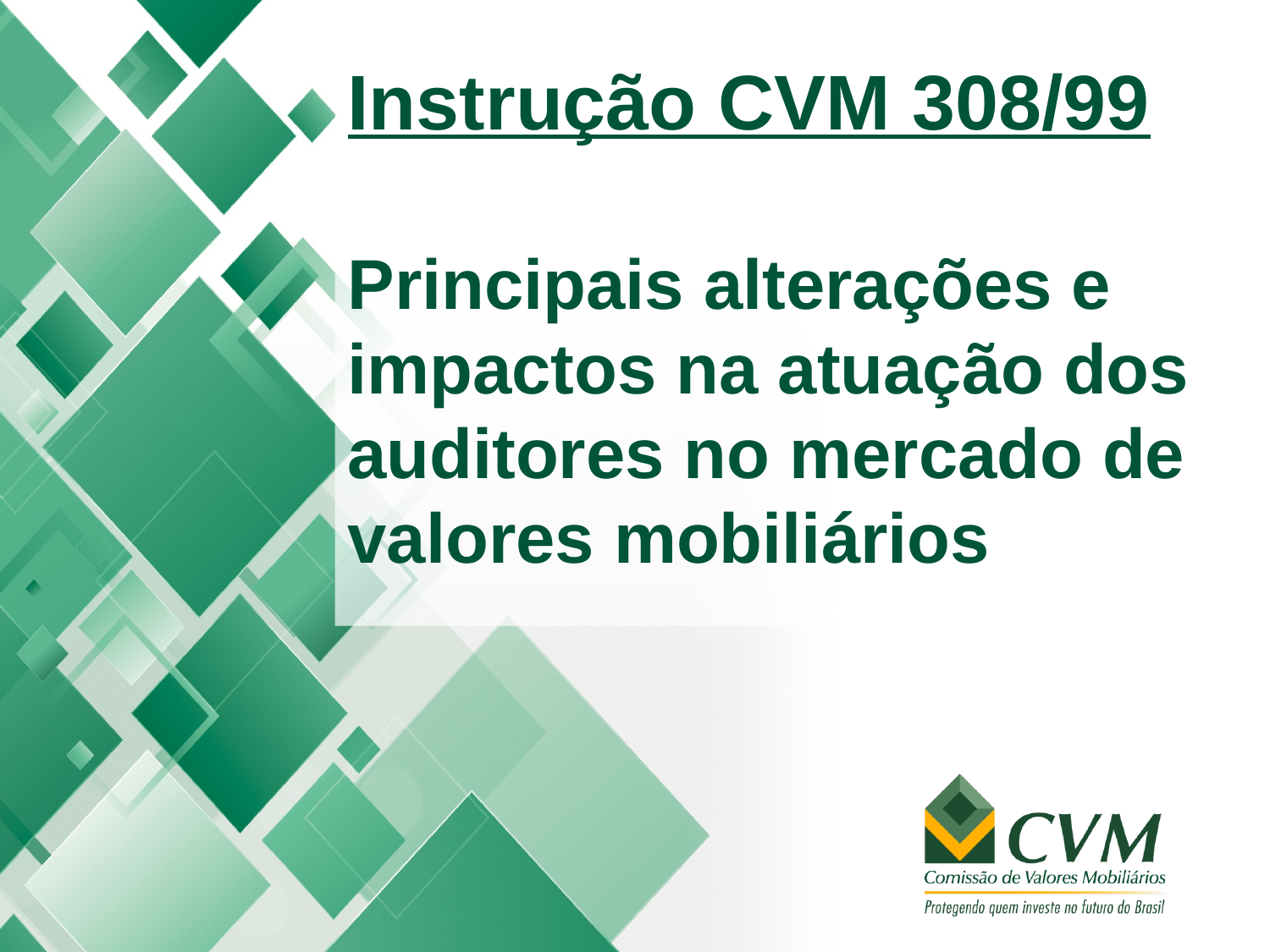

# Instrução CVM 308/99 Principais alterações e impactos na atuação dos auditores no mercado de valores mobiliários